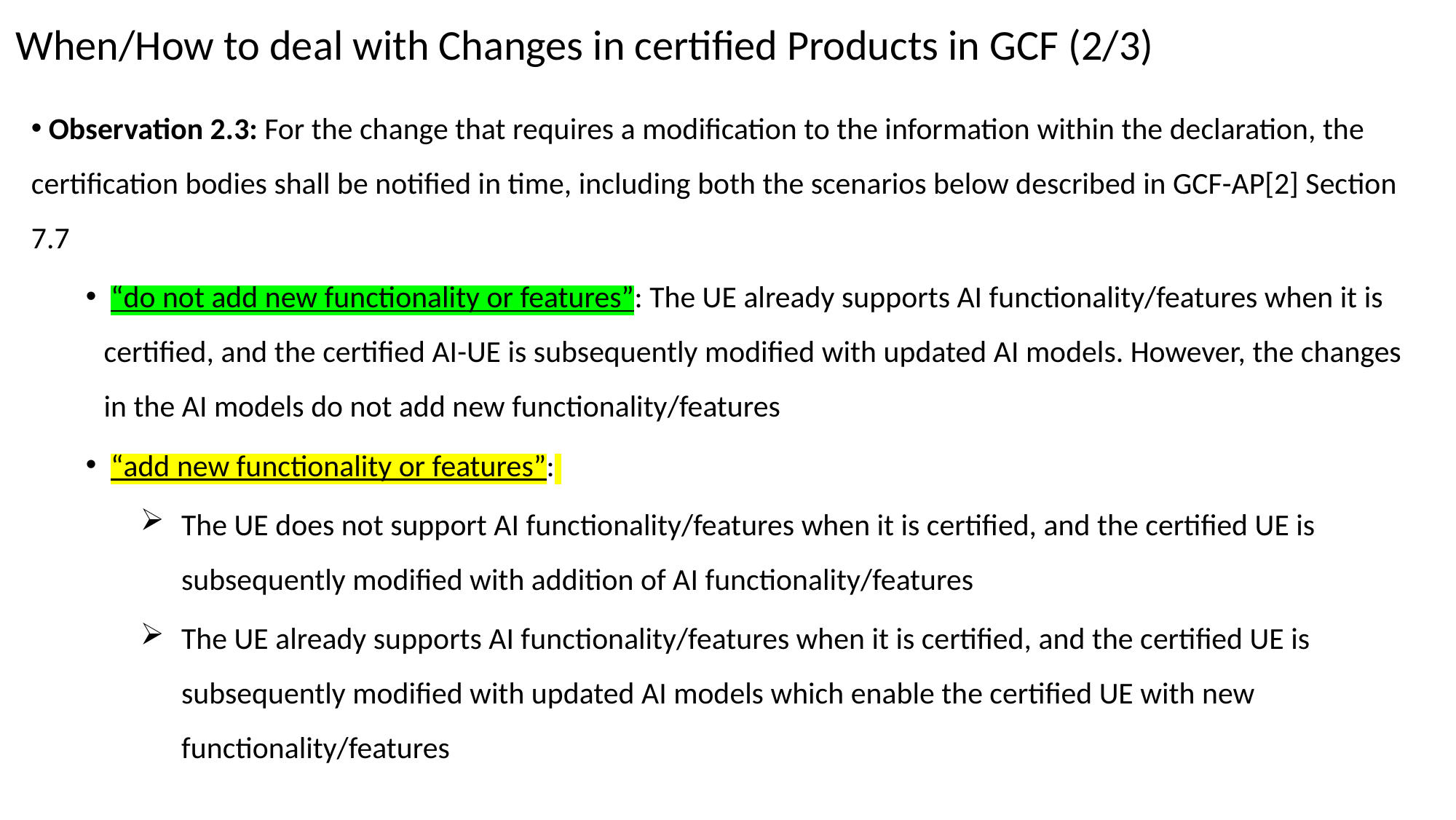

# When/How to deal with Changes in certified Products in GCF (2/3)
 Observation 2.3: For the change that requires a modification to the information within the declaration, the certification bodies shall be notified in time, including both the scenarios below described in GCF-AP[2] Section 7.7
 “do not add new functionality or features”: The UE already supports AI functionality/features when it is certified, and the certified AI-UE is subsequently modified with updated AI models. However, the changes in the AI models do not add new functionality/features
 “add new functionality or features”:
The UE does not support AI functionality/features when it is certified, and the certified UE is subsequently modified with addition of AI functionality/features
The UE already supports AI functionality/features when it is certified, and the certified UE is subsequently modified with updated AI models which enable the certified UE with new functionality/features